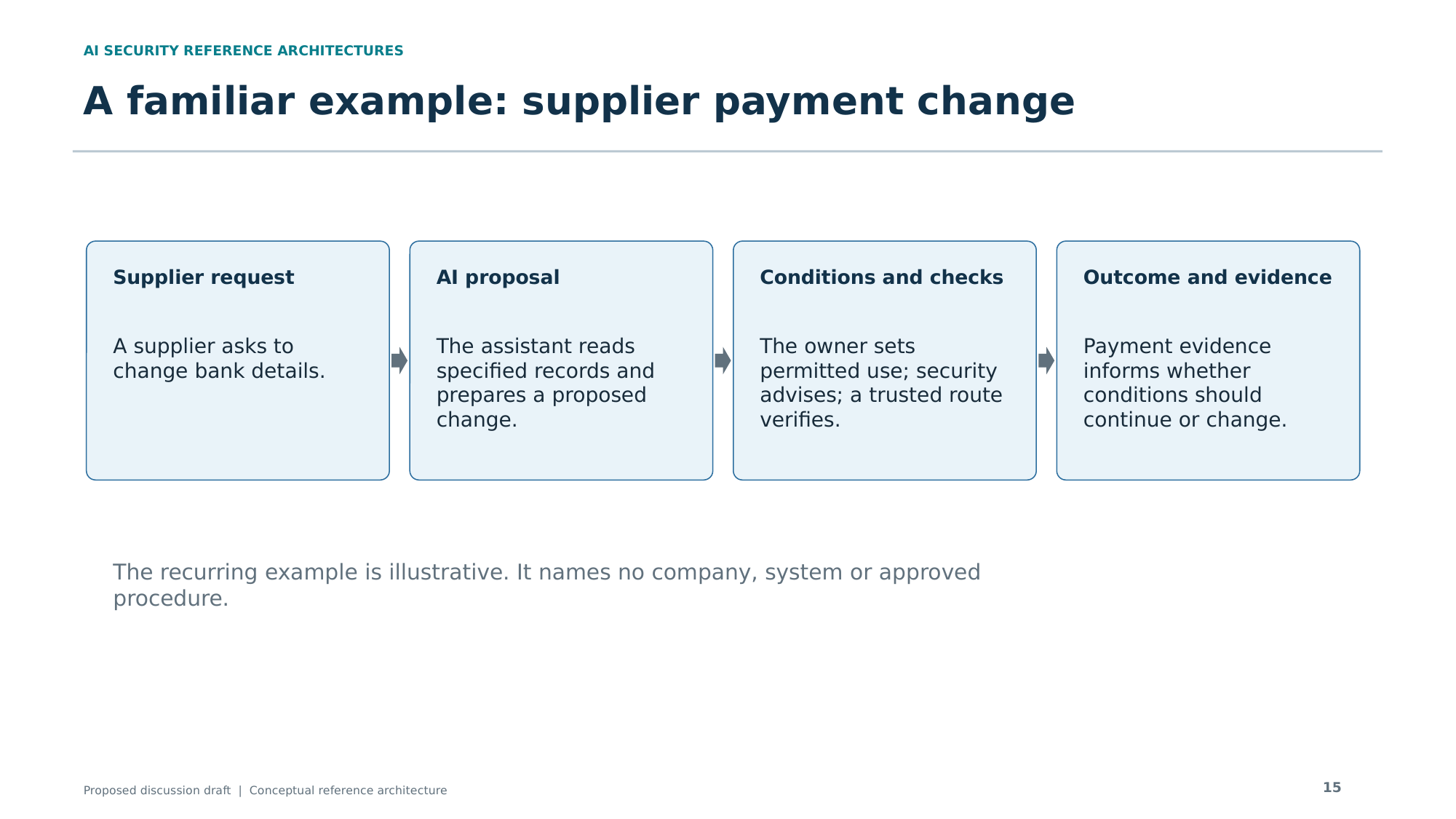

AI SECURITY REFERENCE ARCHITECTURES
A familiar example: supplier payment change

Supplier request
AI proposal
Conditions and checks
Outcome and evidence
A supplier asks to change bank details.
The assistant reads specified records and prepares a proposed change.
The owner sets permitted use; security advises; a trusted route verifies.
Payment evidence informs whether conditions should continue or change.

The recurring example is illustrative. It names no company, system or approved procedure.
15
Proposed discussion draft  |  Conceptual reference architecture